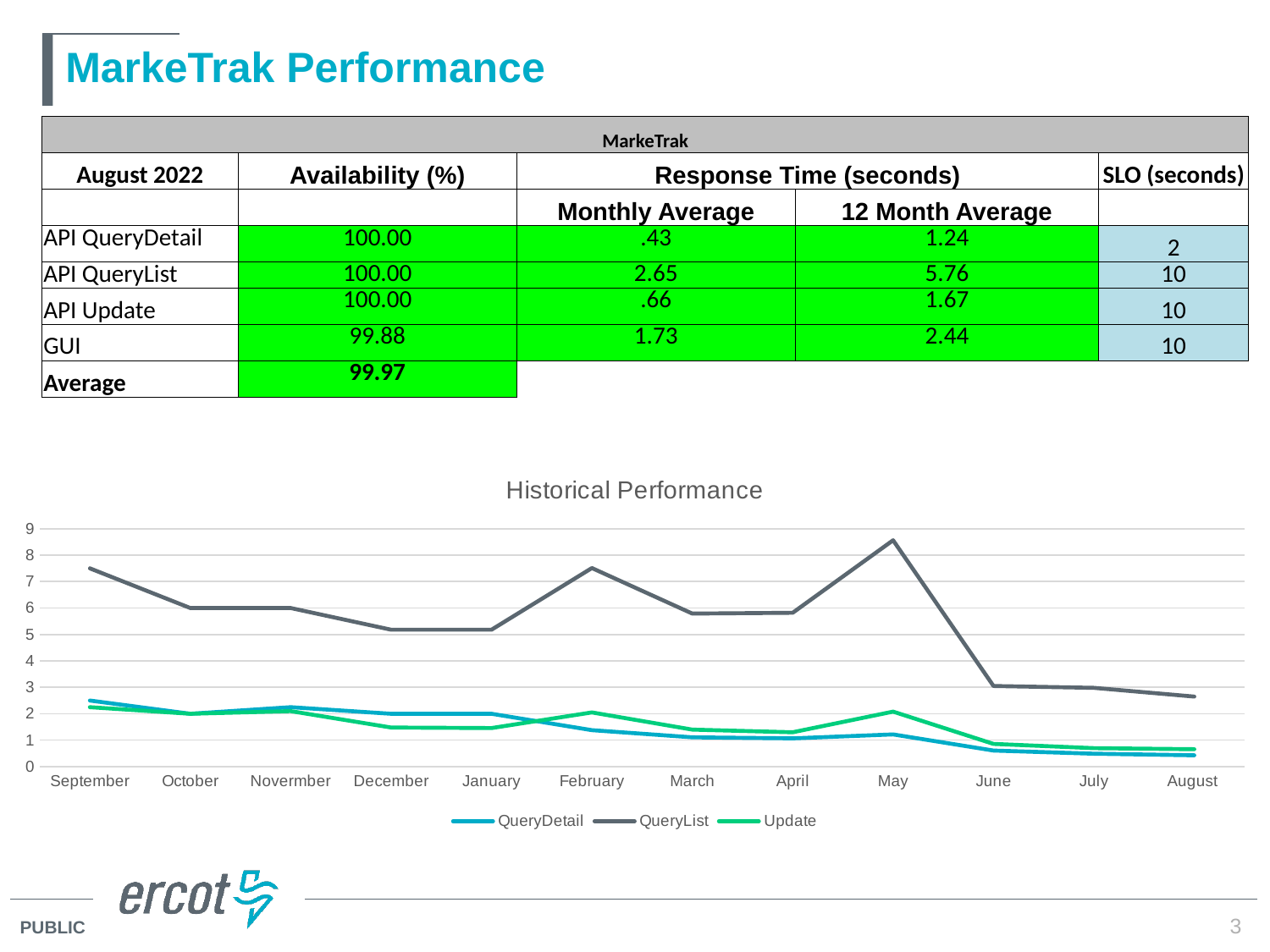

# MarkeTrak Performance
| MarkeTrak |  |  |  |  |
| --- | --- | --- | --- | --- |
| August 2022 | Availability (%) | Response Time (seconds) |  | SLO (seconds) |
|  |  | Monthly Average | 12 Month Average |  |
| API QueryDetail | 100.00 | .43 | 1.24 | 2 |
| API QueryList | 100.00 | 2.65 | 5.76 | 10 |
| API Update | 100.00 | .66 | 1.67 | 10 |
| GUI | 99.88 | 1.73 | 2.44 | 10 |
| Average | 99.97 |  |  |  |

### Chart: Historical Performance

| Category | QueryDetail | QueryList | Update |
|---|---|---|---|
| September | 2.5 | 7.5 | 2.25 |
| October | 2.0 | 6.0 | 2.0 |
| Novermber | 2.25 | 6.0 | 2.1 |
| December | 2.0 | 5.18 | 1.48 |
| January | 2.0 | 5.18 | 1.46 |
| February | 1.38 | 7.51 | 2.05 |
| March | 1.11 | 5.79 | 1.4 |
| April | 1.07 | 5.82 | 1.3 |
| May | 1.22 | 8.56 | 2.08 |
| June | 0.61 | 3.05 | 0.86 |
| July | 0.49 | 2.98 | 0.7 |
| August  | 0.43 | 2.65 | 0.66 |
3